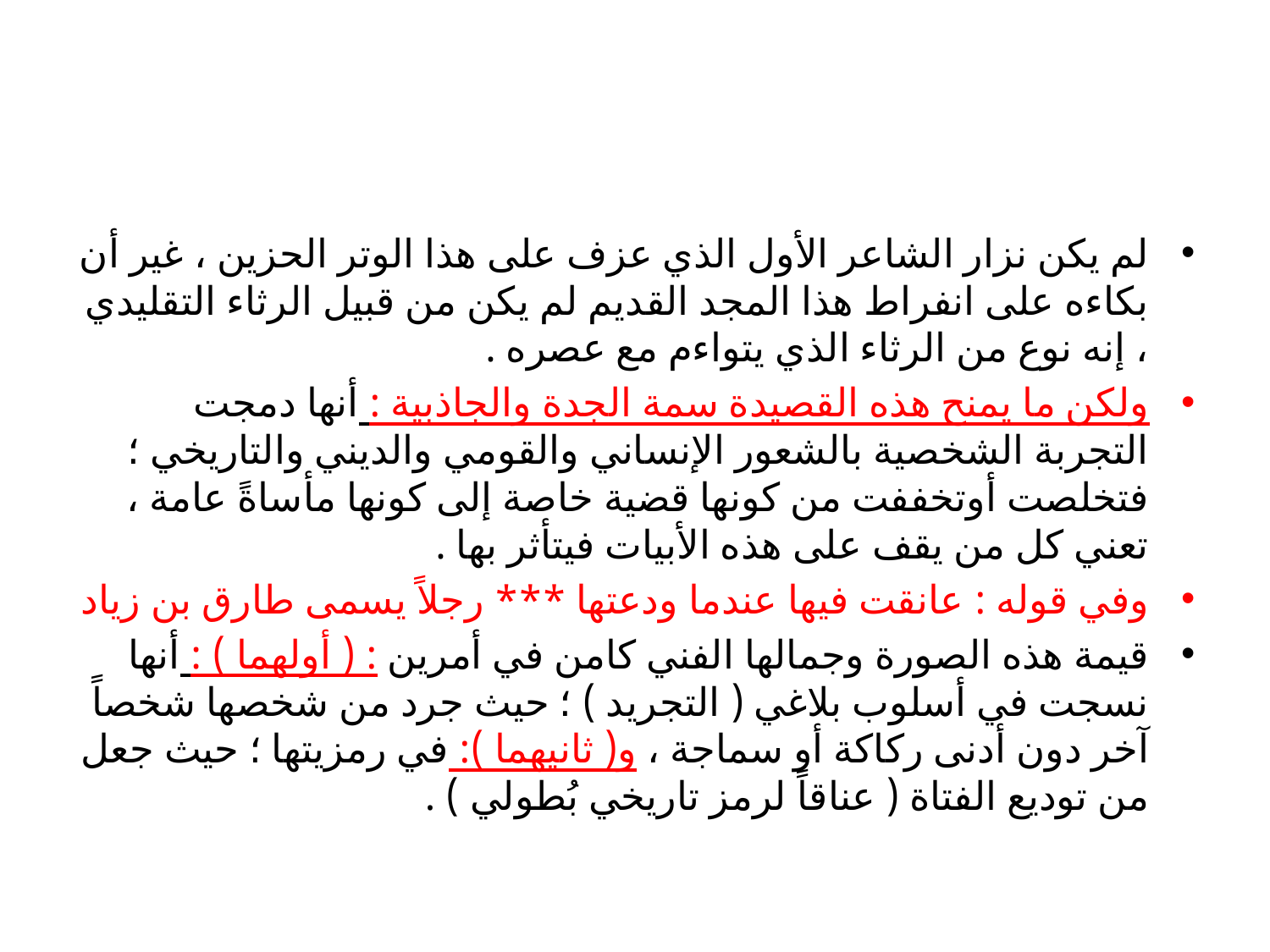

#
لم يكن نزار الشاعر الأول الذي عزف على هذا الوتر الحزين ، غير أن بكاءه على انفراط هذا المجد القديم لم يكن من قبيل الرثاء التقليدي ، إنه نوع من الرثاء الذي يتواءم مع عصره .
ولكن ما يمنح هذه القصيدة سمة الجدة والجاذبية : أنها دمجت التجربة الشخصية بالشعور الإنساني والقومي والديني والتاريخي ؛ فتخلصت أوتخففت من كونها قضية خاصة إلى كونها مأساةً عامة ، تعني كل من يقف على هذه الأبيات فيتأثر بها .
وفي قوله : عانقت فيها عندما ودعتها *** رجلاً يسمى طارق بن زياد
قيمة هذه الصورة وجمالها الفني كامن في أمرين : ( أولهما ) : أنها نسجت في أسلوب بلاغي ( التجريد ) ؛ حيث جرد من شخصها شخصاً آخر دون أدنى ركاكة أو سماجة ، و( ثانيهما ): في رمزيتها ؛ حيث جعل من توديع الفتاة ( عناقاً لرمز تاريخي بُطولي ) .